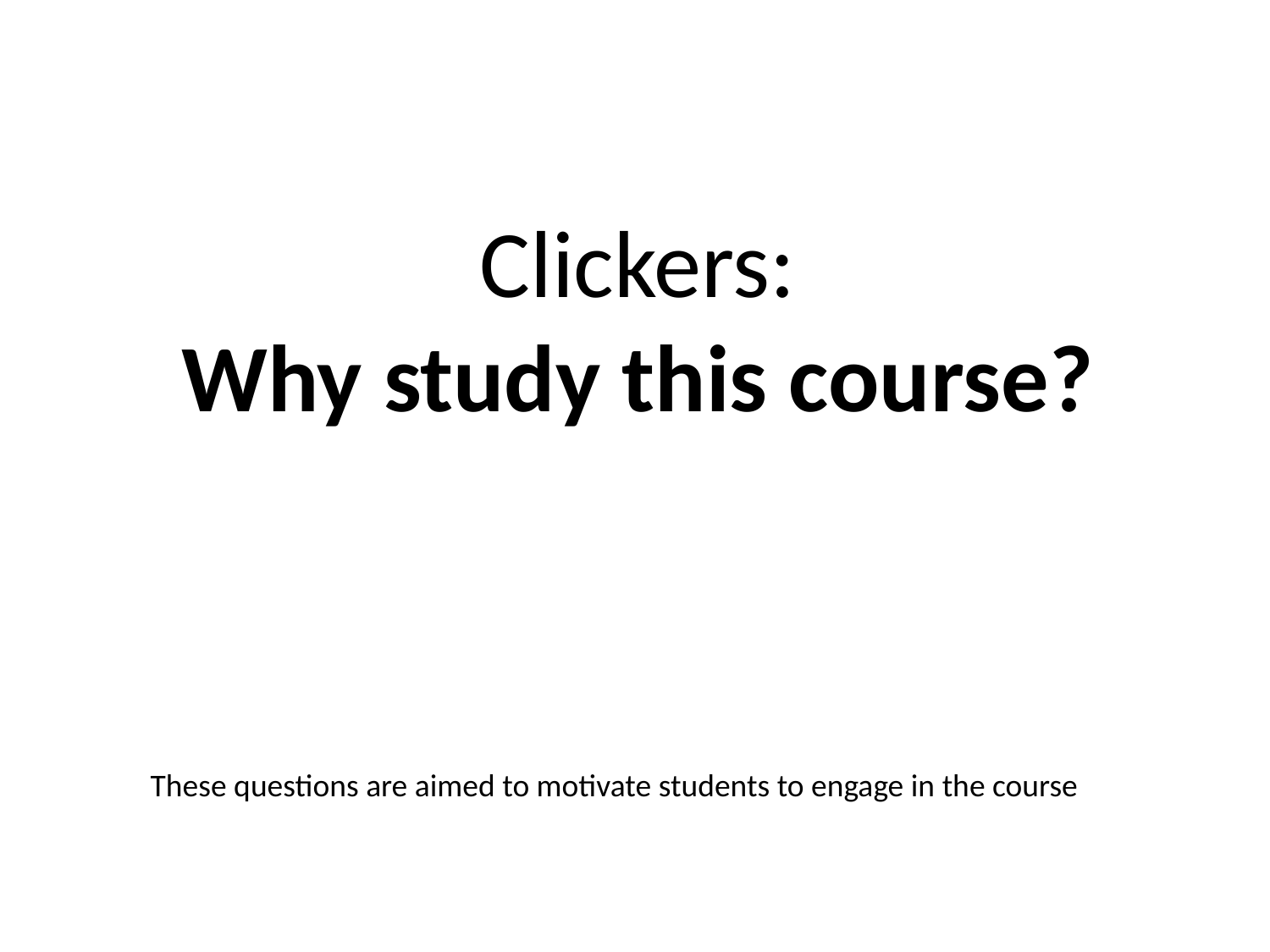

# Clickers: Why study this course?
These questions are aimed to motivate students to engage in the course